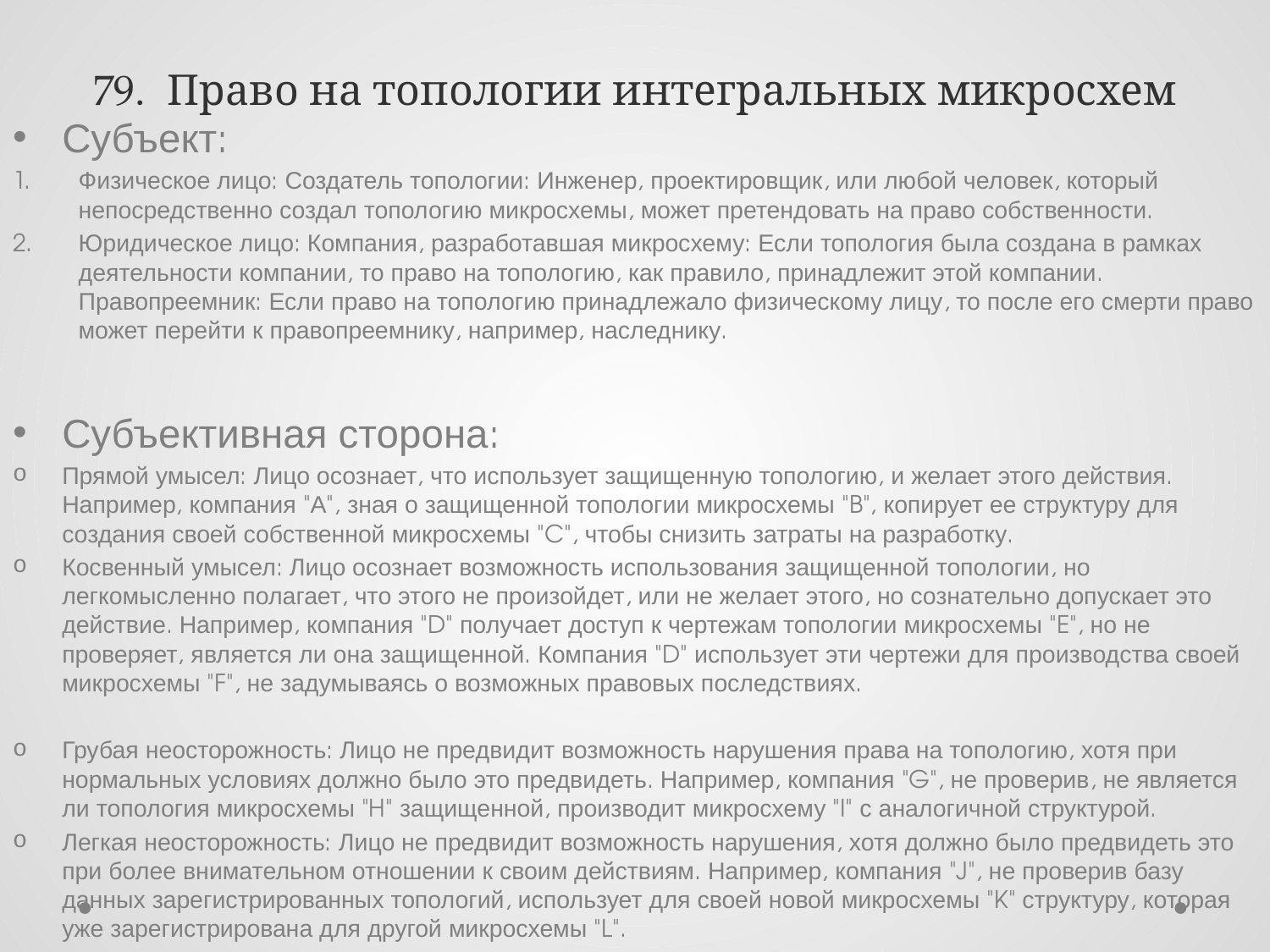

# 79.  Право на топологии интегральных микросхем
Субъект:
Физическое лицо: Создатель топологии: Инженер, проектировщик, или любой человек, который непосредственно создал топологию микросхемы, может претендовать на право собственности.
Юридическое лицо: Компания, разработавшая микросхему: Если топология была создана в рамках деятельности компании, то право на топологию, как правило, принадлежит этой компании. Правопреемник: Если право на топологию принадлежало физическому лицу, то после его смерти право может перейти к правопреемнику, например, наследнику.

Субъективная сторона:
Прямой умысел: Лицо осознает, что использует защищенную топологию, и желает этого действия. Например, компания "А", зная о защищенной топологии микросхемы "B", копирует ее структуру для создания своей собственной микросхемы "C", чтобы снизить затраты на разработку.
Косвенный умысел: Лицо осознает возможность использования защищенной топологии, но легкомысленно полагает, что этого не произойдет, или не желает этого, но сознательно допускает это действие. Например, компания "D" получает доступ к чертежам топологии микросхемы "E", но не проверяет, является ли она защищенной. Компания "D" использует эти чертежи для производства своей микросхемы "F", не задумываясь о возможных правовых последствиях.

Грубая неосторожность: Лицо не предвидит возможность нарушения права на топологию, хотя при нормальных условиях должно было это предвидеть. Например, компания "G", не проверив, не является ли топология микросхемы "H" защищенной, производит микросхему "I" с аналогичной структурой.
Легкая неосторожность: Лицо не предвидит возможность нарушения, хотя должно было предвидеть это при более внимательном отношении к своим действиям. Например, компания "J", не проверив базу данных зарегистрированных топологий, использует для своей новой микросхемы "K" структуру, которая уже зарегистрирована для другой микросхемы "L".